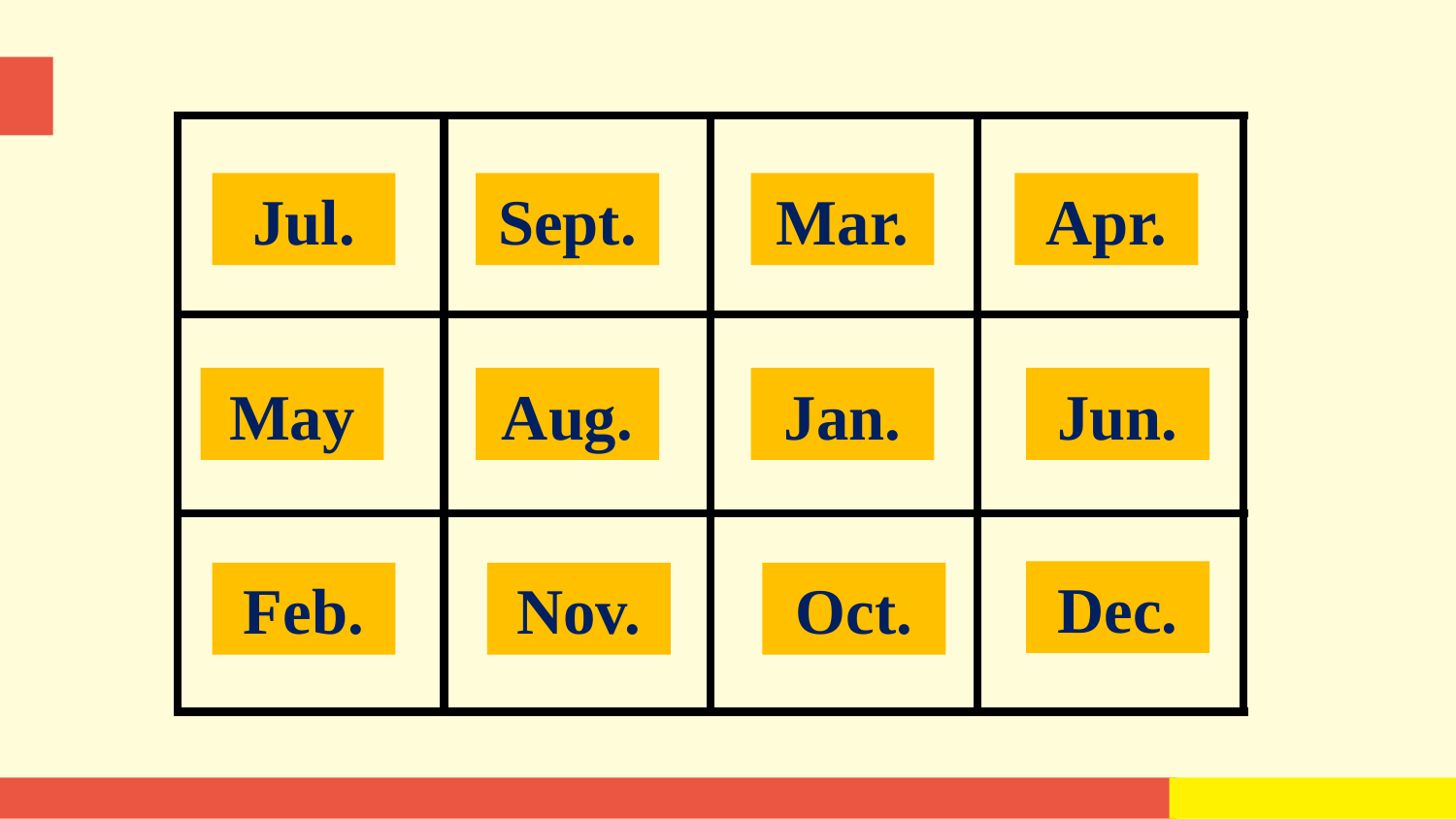

|  |  |  |  |
| --- | --- | --- | --- |
|  |  |  |  |
|  |  |  |  |
Jul.
Sept.
Mar.
Apr.
May
Aug.
Jan.
Jun.
Dec.
Feb.
Nov.
Oct.